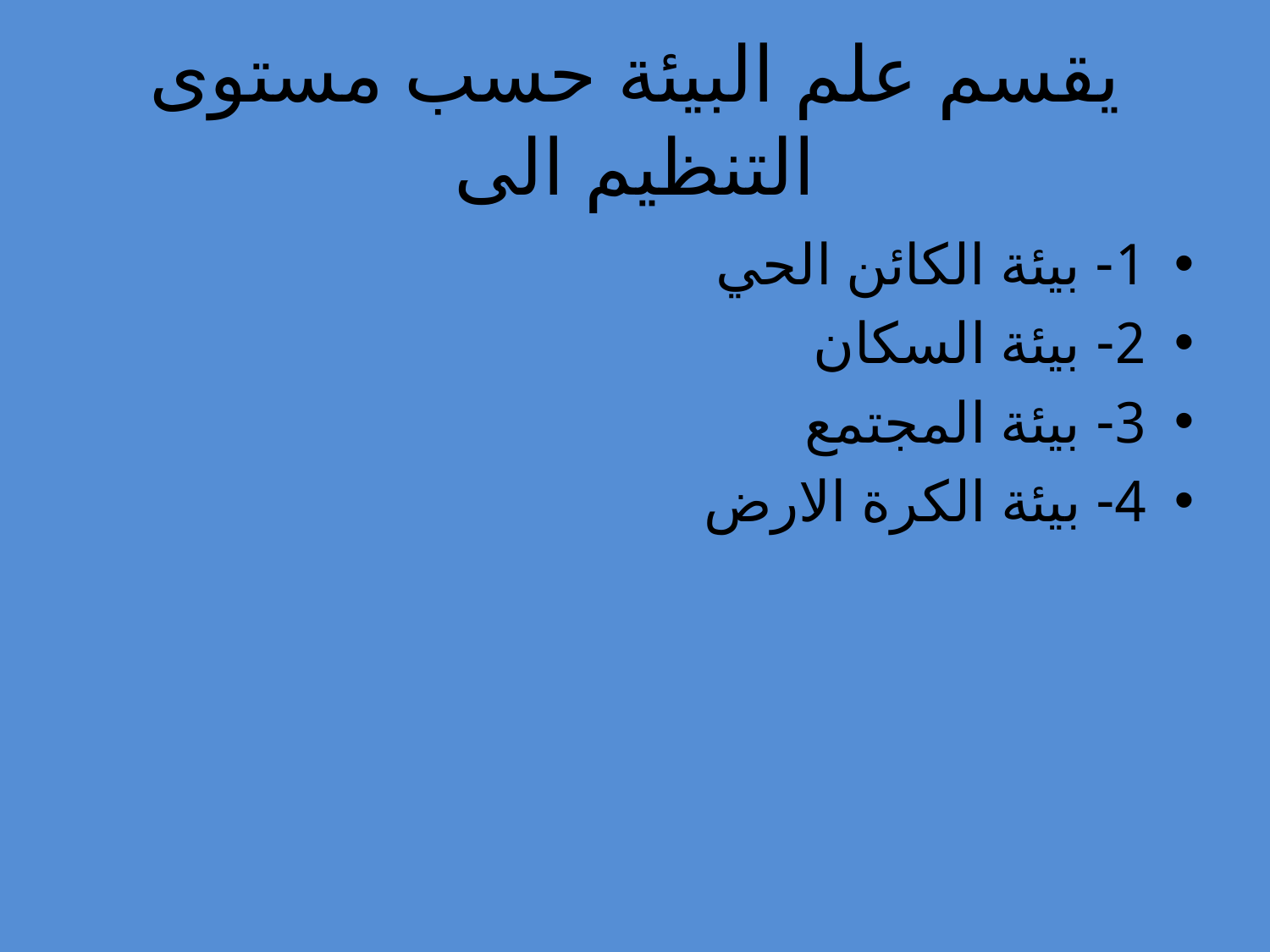

# يقسم علم البيئة حسب مستوى التنظيم الى
1- بيئة الكائن الحي
2- بيئة السكان
3- بيئة المجتمع
4- بيئة الكرة الارض